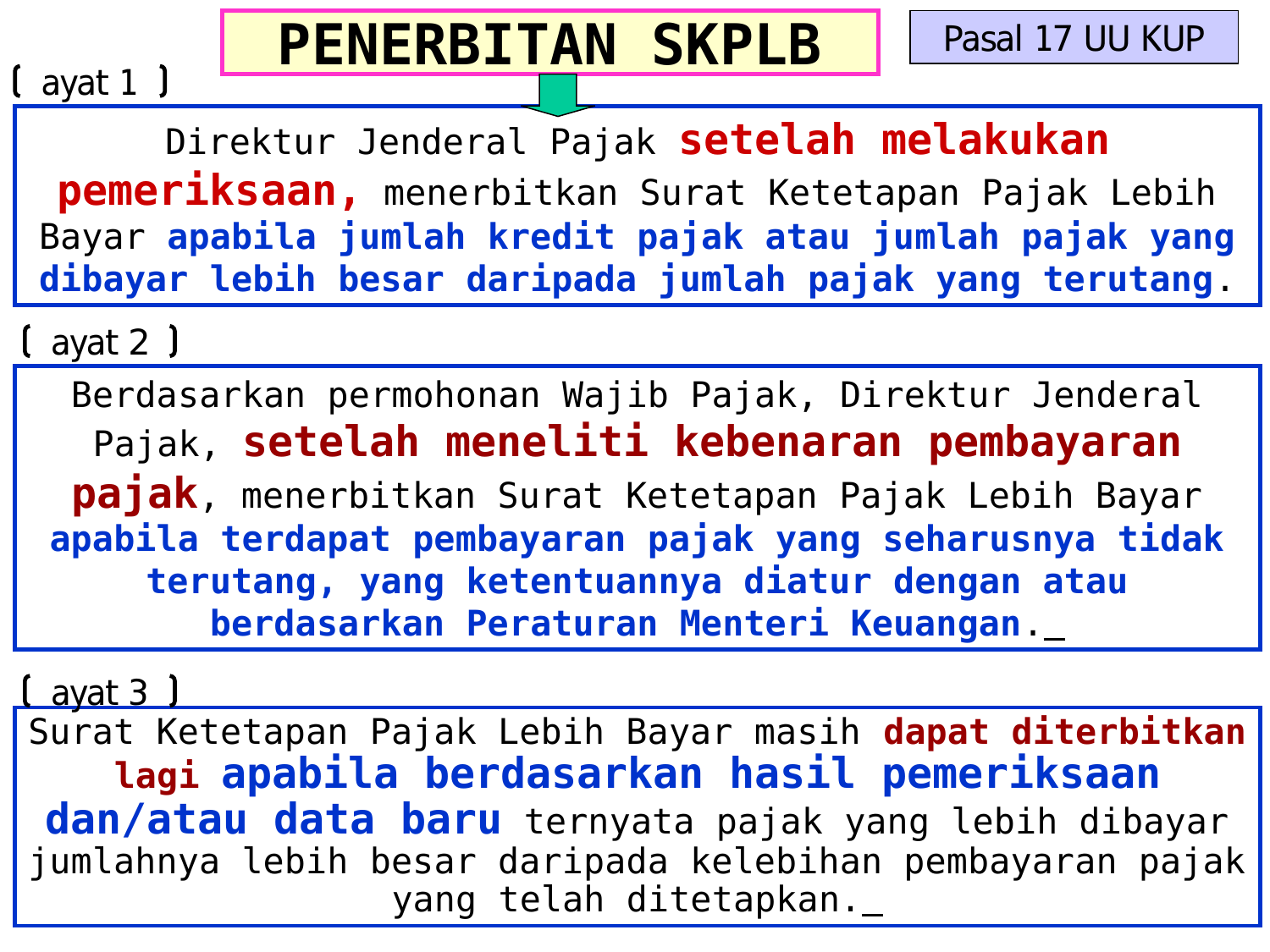

# PENERBITAN SKPLB
Pasal 17 UU KUP
ayat 1

Direktur Jenderal Pajak setelah melakukan pemeriksaan, menerbitkan Surat Ketetapan Pajak Lebih Bayar apabila jumlah kredit pajak atau jumlah pajak yang dibayar lebih besar daripada jumlah pajak yang terutang.
ayat 2
Berdasarkan permohonan Wajib Pajak, Direktur Jenderal Pajak, setelah meneliti kebenaran pembayaran pajak, menerbitkan Surat Ketetapan Pajak Lebih Bayar apabila terdapat pembayaran pajak yang seharusnya tidak terutang, yang ketentuannya diatur dengan atau berdasarkan Peraturan Menteri Keuangan.
ayat 3
Surat Ketetapan Pajak Lebih Bayar masih dapat diterbitkan lagi apabila berdasarkan hasil pemeriksaan dan/atau data baru ternyata pajak yang lebih dibayar jumlahnya lebih besar daripada kelebihan pembayaran pajak yang telah ditetapkan.